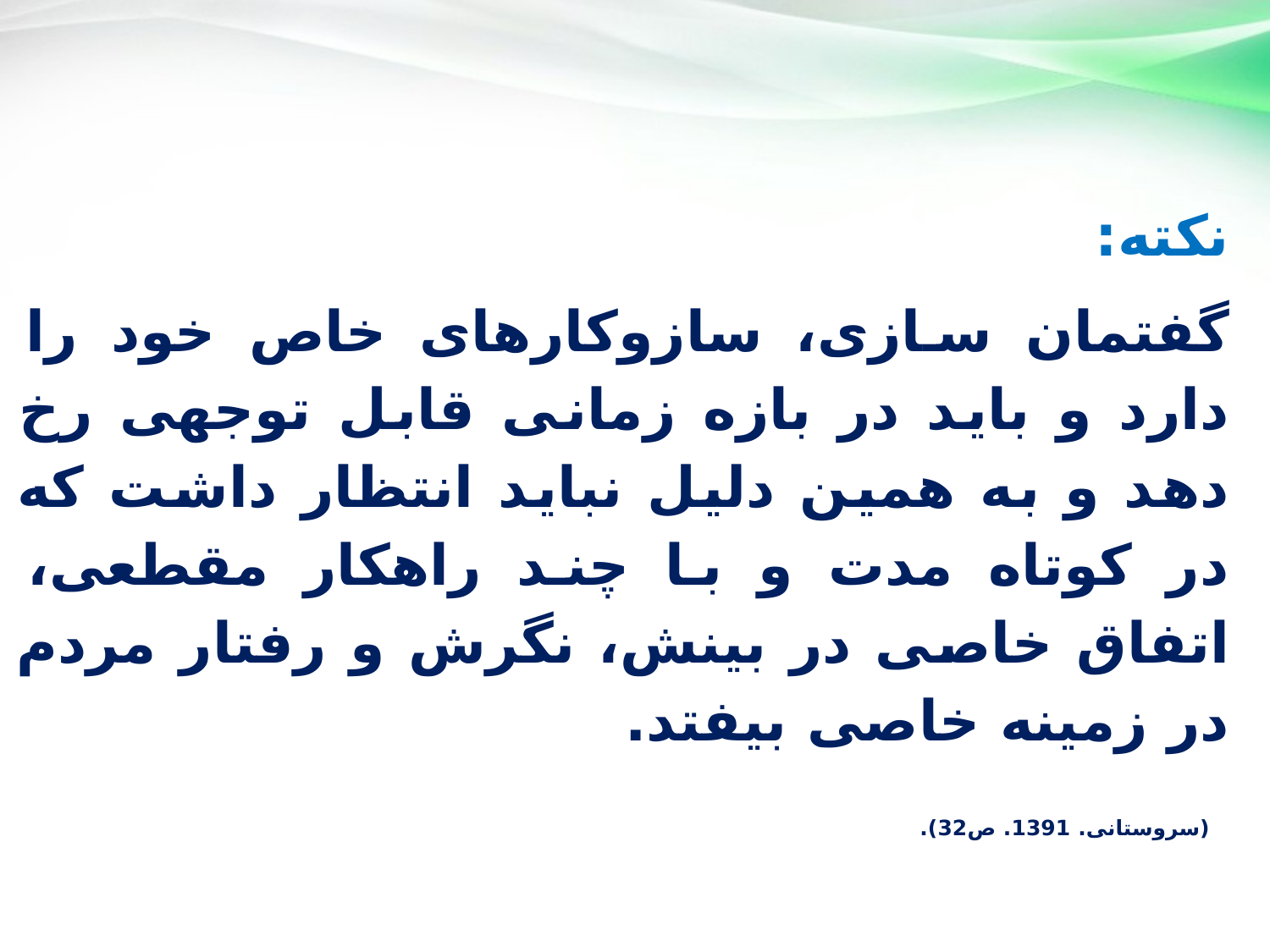

نکته:
گفتمان سازی، سازوکارهای خاص خود را دارد و باید در بازه زمانی قابل توجهی رخ دهد و به همین دلیل نباید انتظار داشت که در کوتاه مدت و با چند راهکار مقطعی، اتفاق خاصی در بینش، نگرش و رفتار مردم در زمینه خاصی بیفتد.
 (سروستانی. 1391. ص32).